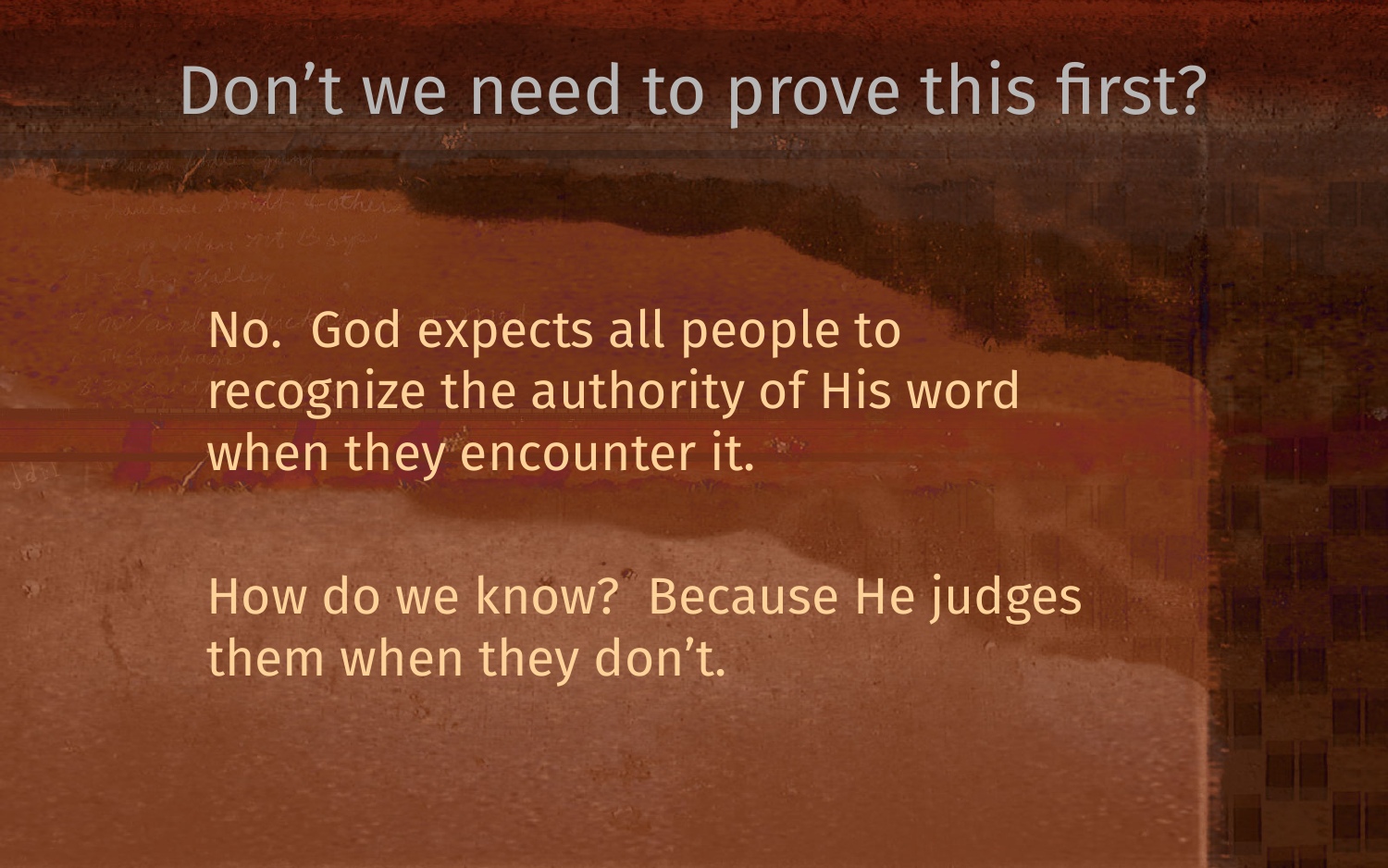

Don’t we need to prove this first?
No.  God expects all people to recognize the authority of His word when they encounter it.

How do we know?  Because He judges them when they don’t.